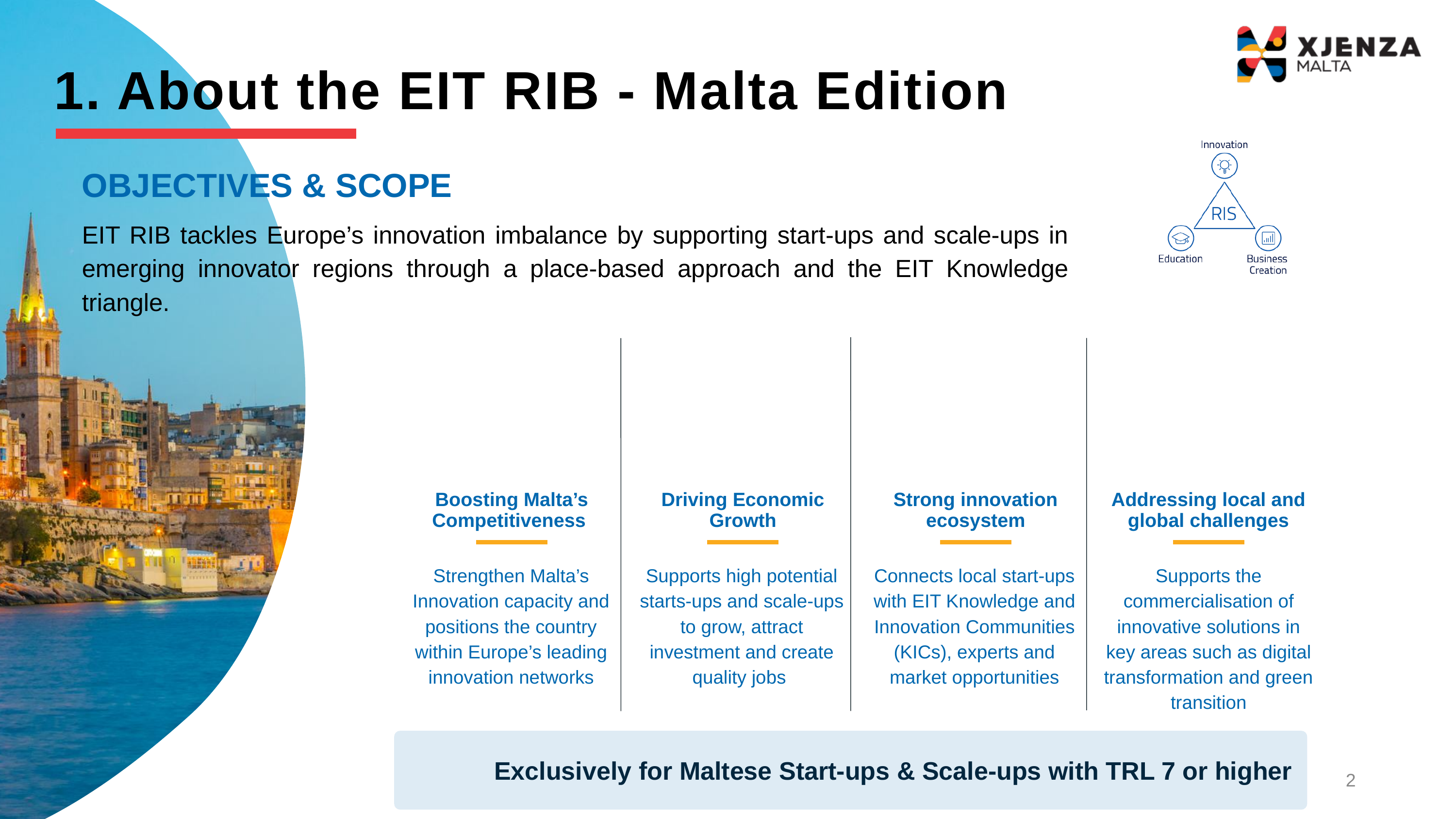

1. About the EIT RIB - Malta Edition

OBJECTIVES & SCOPE
EIT RIB tackles Europe’s innovation imbalance by supporting start-ups and scale-ups in emerging innovator regions through a place-based approach and the EIT Knowledge triangle.

Boosting Malta’s Competitiveness

Driving Economic Growth

Strong innovation ecosystem

Addressing local and global challenges

Strengthen Malta’s Innovation capacity and positions the country within Europe’s leading innovation networks
Supports high potential starts-ups and scale-ups to grow, attract investment and create quality jobs
Connects local start-ups with EIT Knowledge and Innovation Communities (KICs), experts and market opportunities
Supports the commercialisation of innovative solutions in key areas such as digital transformation and green transition

Exclusively for Maltese Start-ups & Scale-ups with TRL 7 or higher

2